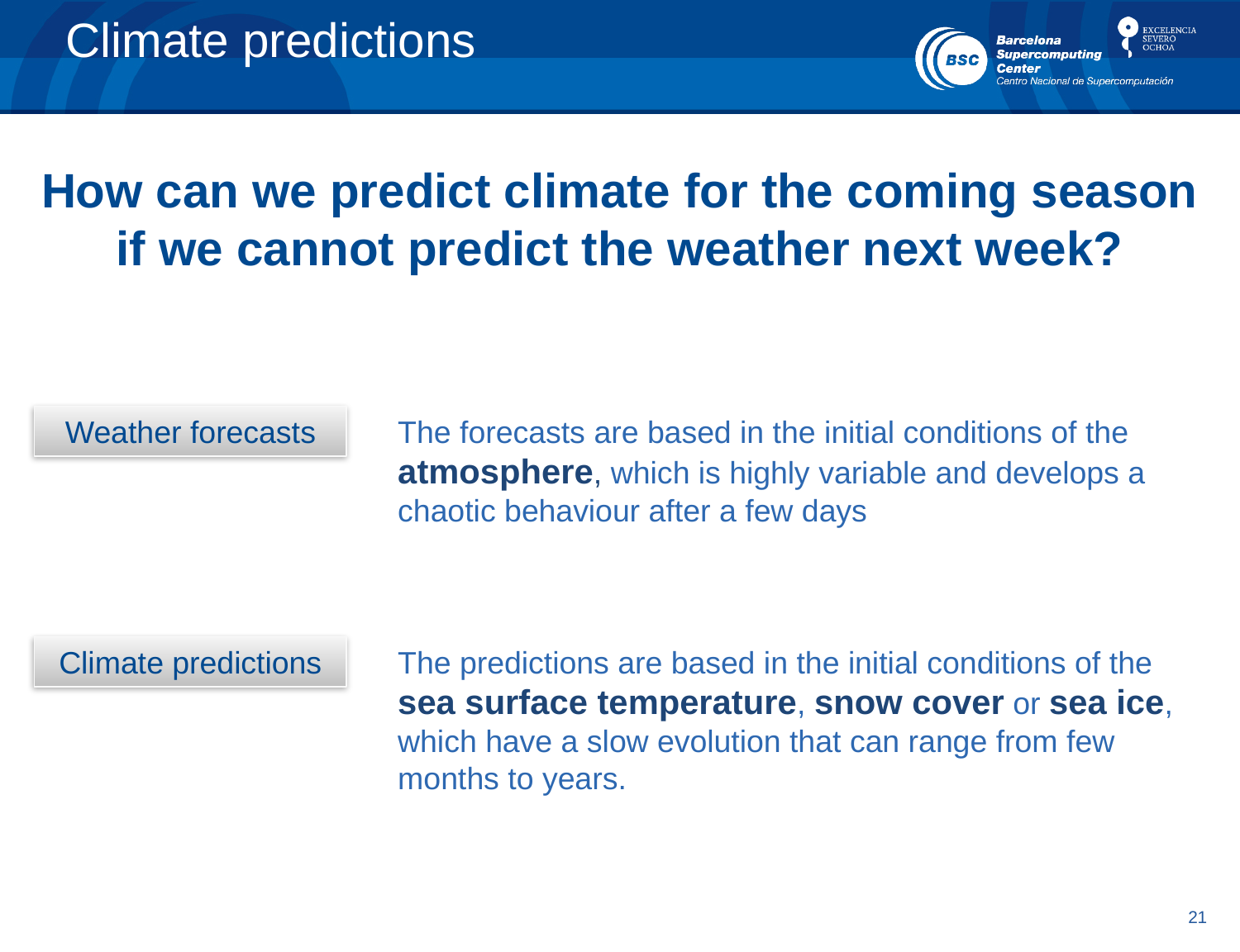

# Climate predictions
How can we predict climate for the coming season if we cannot predict the weather next week?
Weather forecasts
The forecasts are based in the initial conditions of the atmosphere, which is highly variable and develops a chaotic behaviour after a few days
Climate predictions
The predictions are based in the initial conditions of the sea surface temperature, snow cover or sea ice, which have a slow evolution that can range from few months to years.